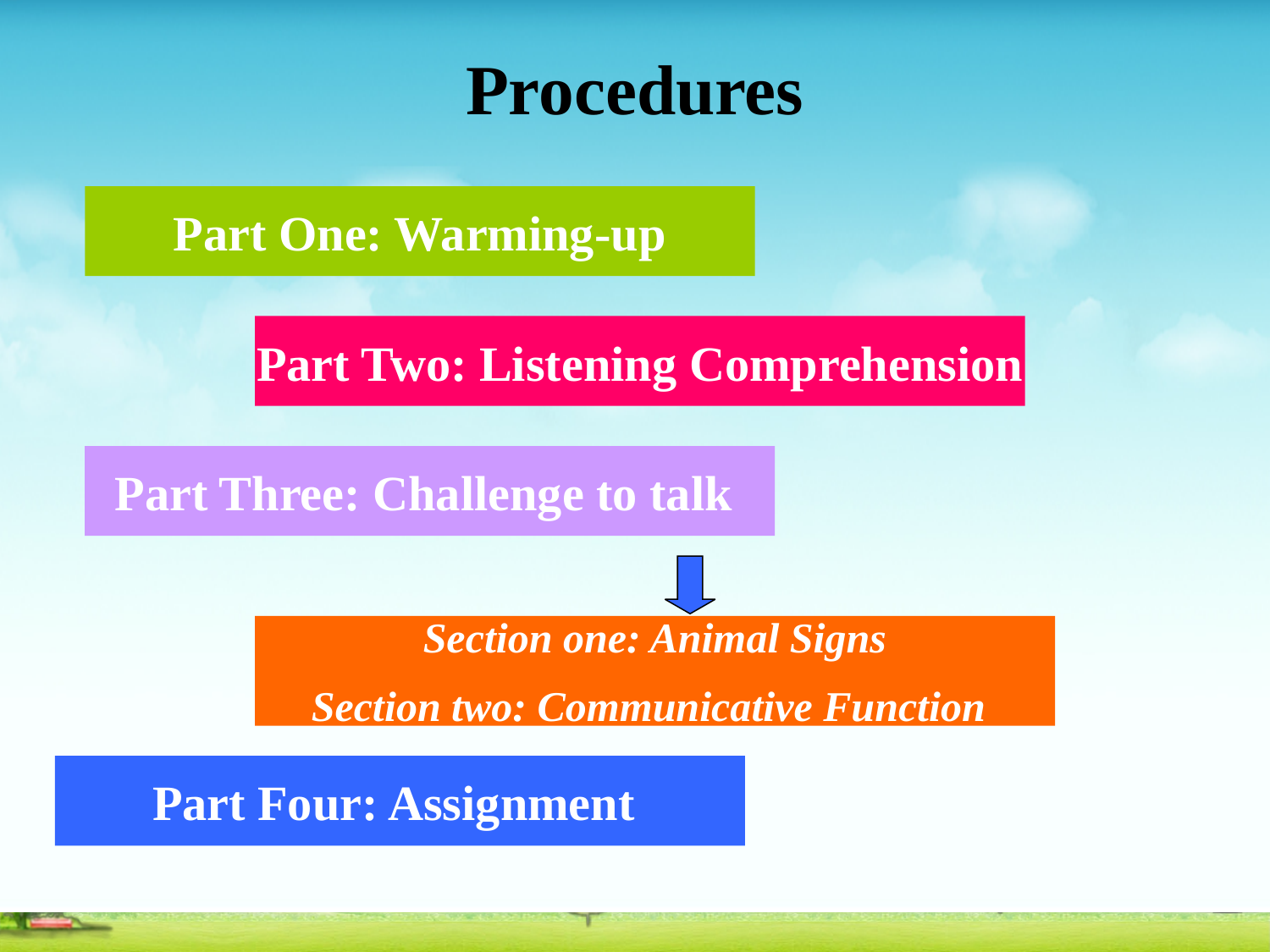

# Procedures

Part One: Warming-up
Part Two: Listening Comprehension
Part Three: Challenge to talk

Section one: Animal Signs
Section two: Communicative Function
Part Four: Assignment